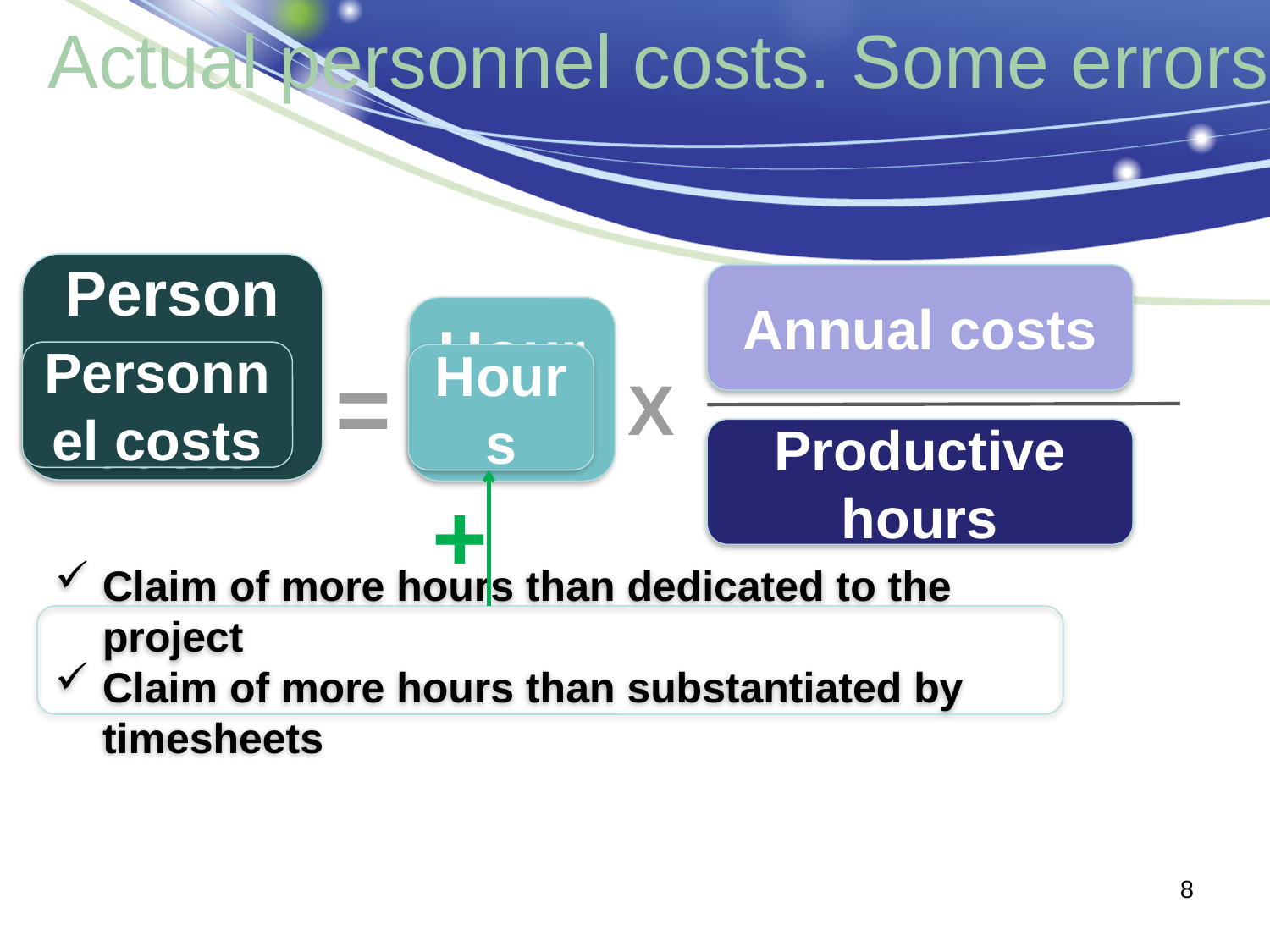

# Actual personnel costs. Some errors
Personnel costs
Annual costs
Hours
Personnel costs
=
Hours
X
Productive hours
+
Claim of more hours than dedicated to the project
Claim of more hours than substantiated by timesheets
8